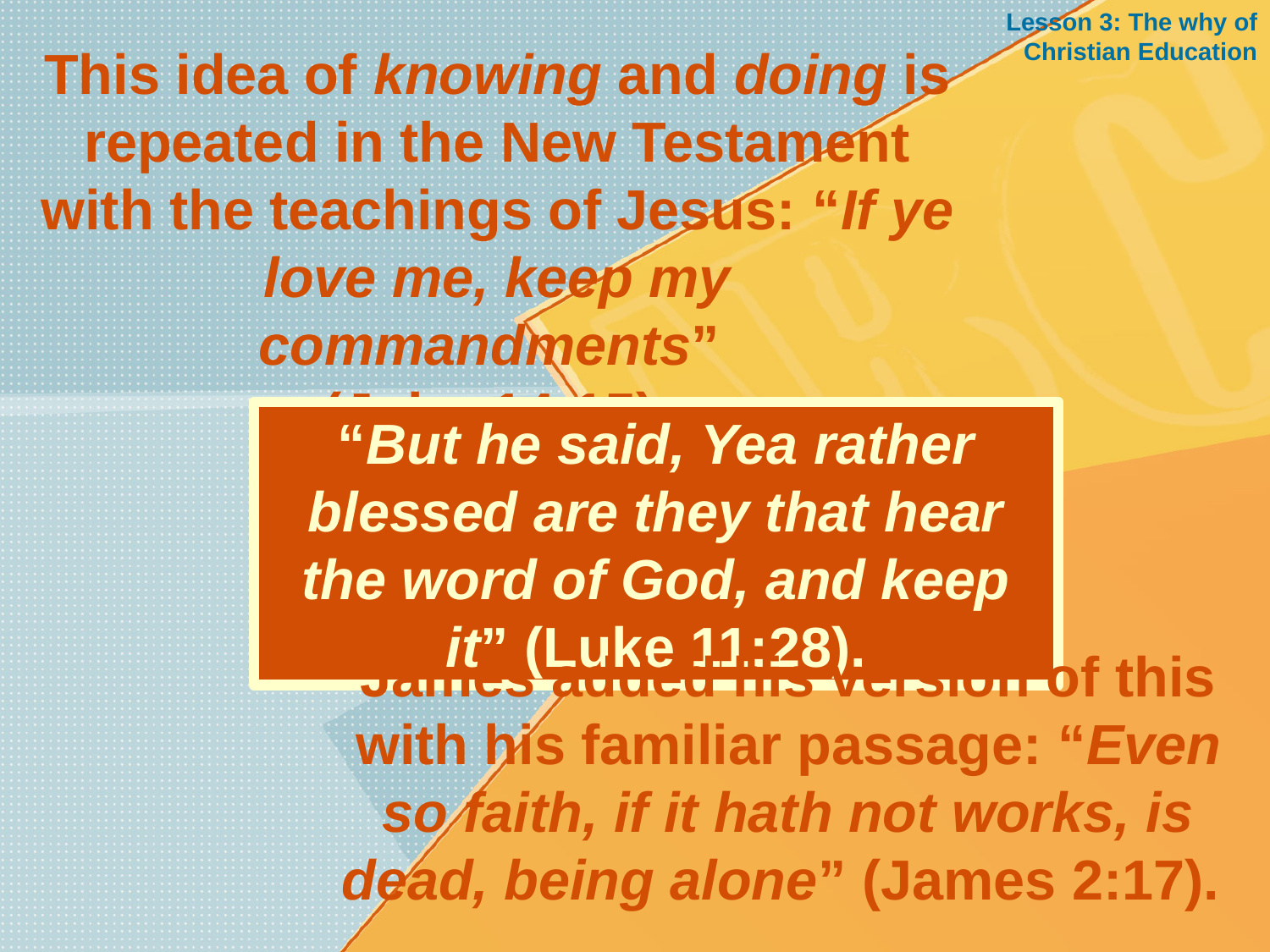

Lesson 3: The why of Christian Education
This idea of knowing and doing is repeated in the New Testament with the teachings of Jesus: “If ye love me, keep my commandments”
(John 14:15).
“But he said, Yea rather blessed are they that hear the word of God, and keep it” (Luke 11:28).
James added his version of this with his familiar passage: “Even so faith, if it hath not works, is dead, being alone” (James 2:17).